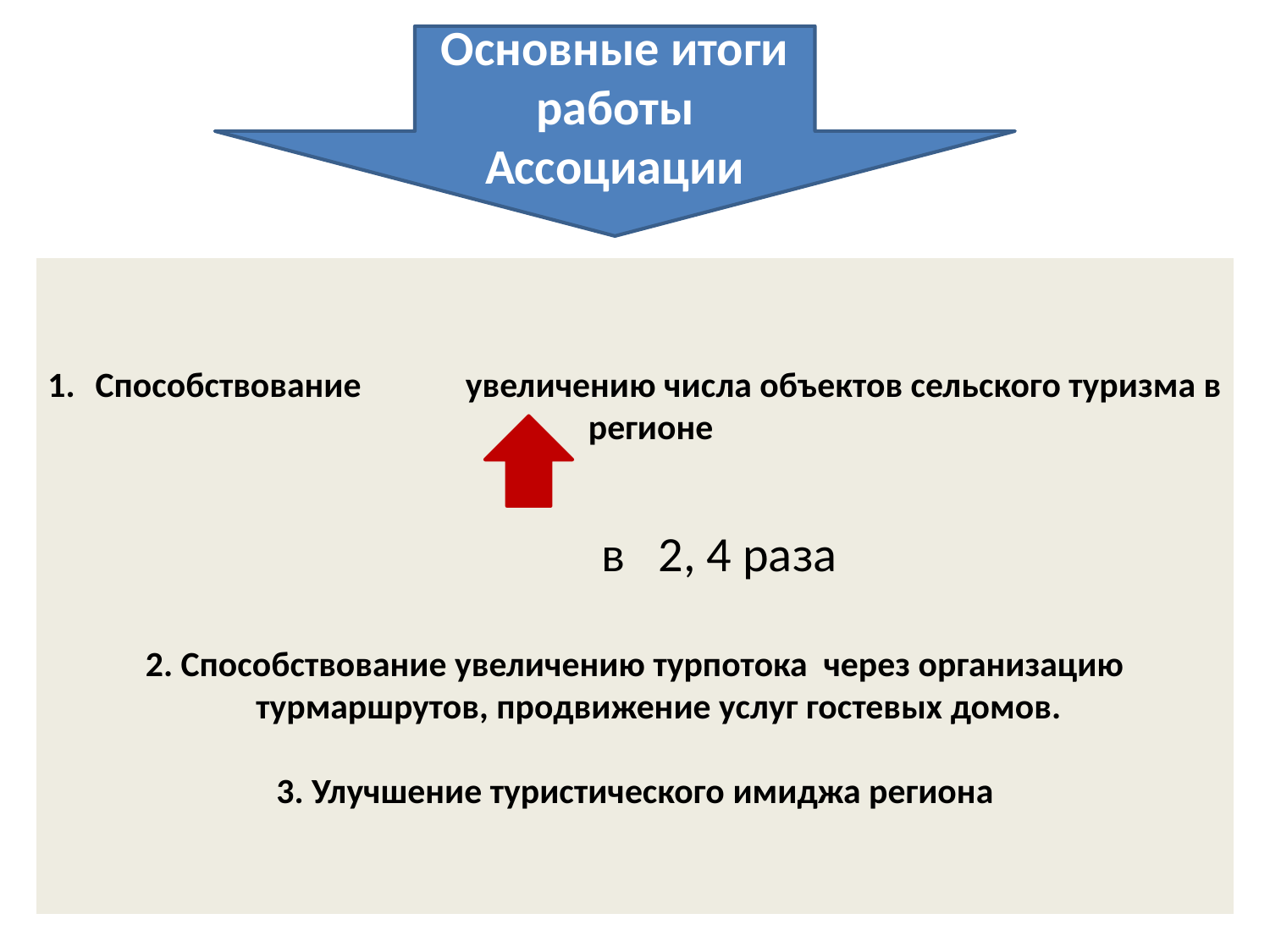

Основные итоги работы Ассоциации

Способствование             увеличению числа объектов сельского туризма в регионе

                в   2, 4 раза

2. Способствование увеличению турпотока  через организацию турмаршрутов, продвижение услуг гостевых домов.

3. Улучшение туристического имиджа региона